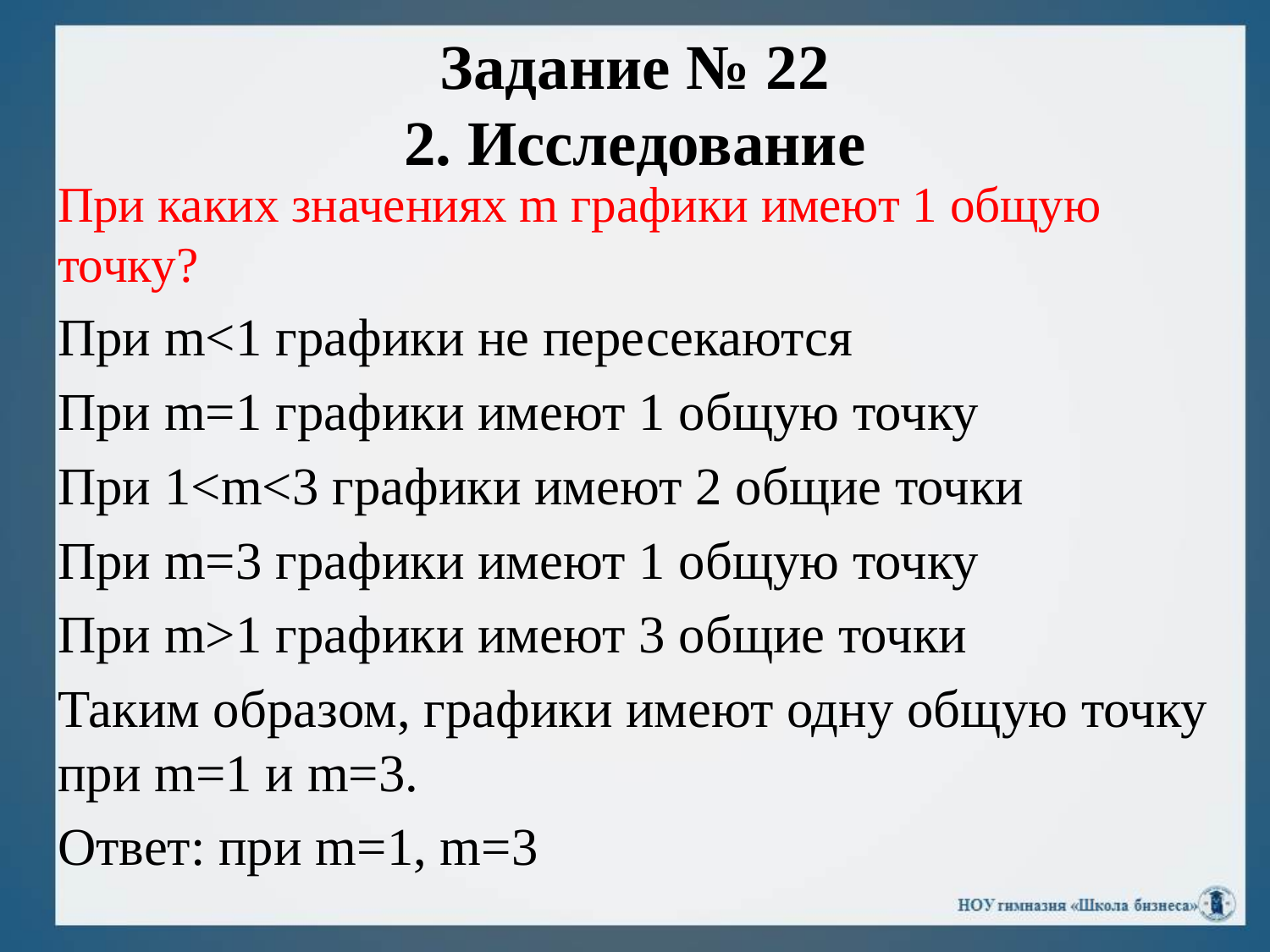

# Задание № 22 2. Исследование
При каких значениях m графики имеют 1 общую точку?
При m<1 графики не пересекаются
При m=1 графики имеют 1 общую точку
При 1<m<3 графики имеют 2 общие точки
При m=3 графики имеют 1 общую точку
При m>1 графики имеют 3 общие точки
Таким образом, графики имеют одну общую точку при m=1 и m=3.
Ответ: при m=1, m=3